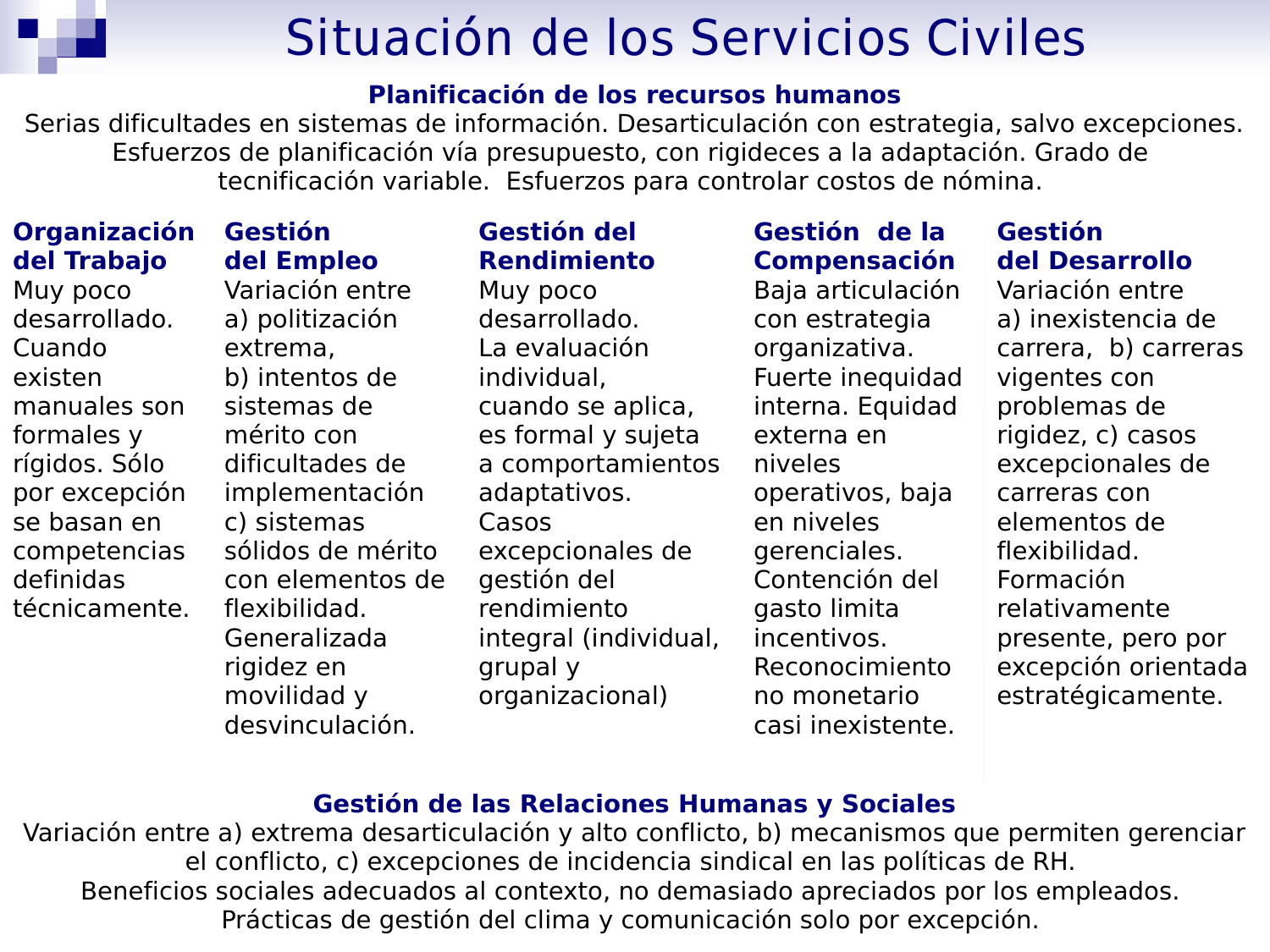

Situación de los Servicios Civiles
| Planificación de los recursos humanos Serias dificultades en sistemas de información. Desarticulación con estrategia, salvo excepciones. Esfuerzos de planificación vía presupuesto, con rigideces a la adaptación. Grado de tecnificación variable. Esfuerzos para controlar costos de nómina. |  |  |  |  |
| --- | --- | --- | --- | --- |
| Organización del Trabajo Muy poco desarrollado. Cuando existen manuales son formales y rígidos. Sólo por excepción se basan en competencias definidas técnicamente. | Gestión del Empleo Variación entre a) politización extrema, b) intentos de sistemas de mérito con dificultades de implementación c) sistemas sólidos de mérito con elementos de flexibilidad. Generalizada rigidez en movilidad y desvinculación. | Gestión del Rendimiento Muy poco desarrollado. La evaluación individual, cuando se aplica, es formal y sujeta a comportamientos adaptativos. Casos excepcionales de gestión del rendimiento integral (individual, grupal y organizacional) | Gestión de la Compensación Baja articulación con estrategia organizativa. Fuerte inequidad interna. Equidad externa en niveles operativos, baja en niveles gerenciales. Contención del gasto limita incentivos. Reconocimiento no monetario casi inexistente. | Gestión del Desarrollo Variación entre a) inexistencia de carrera, b) carreras vigentes con problemas de rigidez, c) casos excepcionales de carreras con elementos de flexibilidad. Formación relativamente presente, pero por excepción orientada estratégicamente. |
| Gestión de las Relaciones Humanas y Sociales Variación entre a) extrema desarticulación y alto conflicto, b) mecanismos que permiten gerenciar el conflicto, c) excepciones de incidencia sindical en las políticas de RH. Beneficios sociales adecuados al contexto, no demasiado apreciados por los empleados. Prácticas de gestión del clima y comunicación solo por excepción. |  |  |  |  |